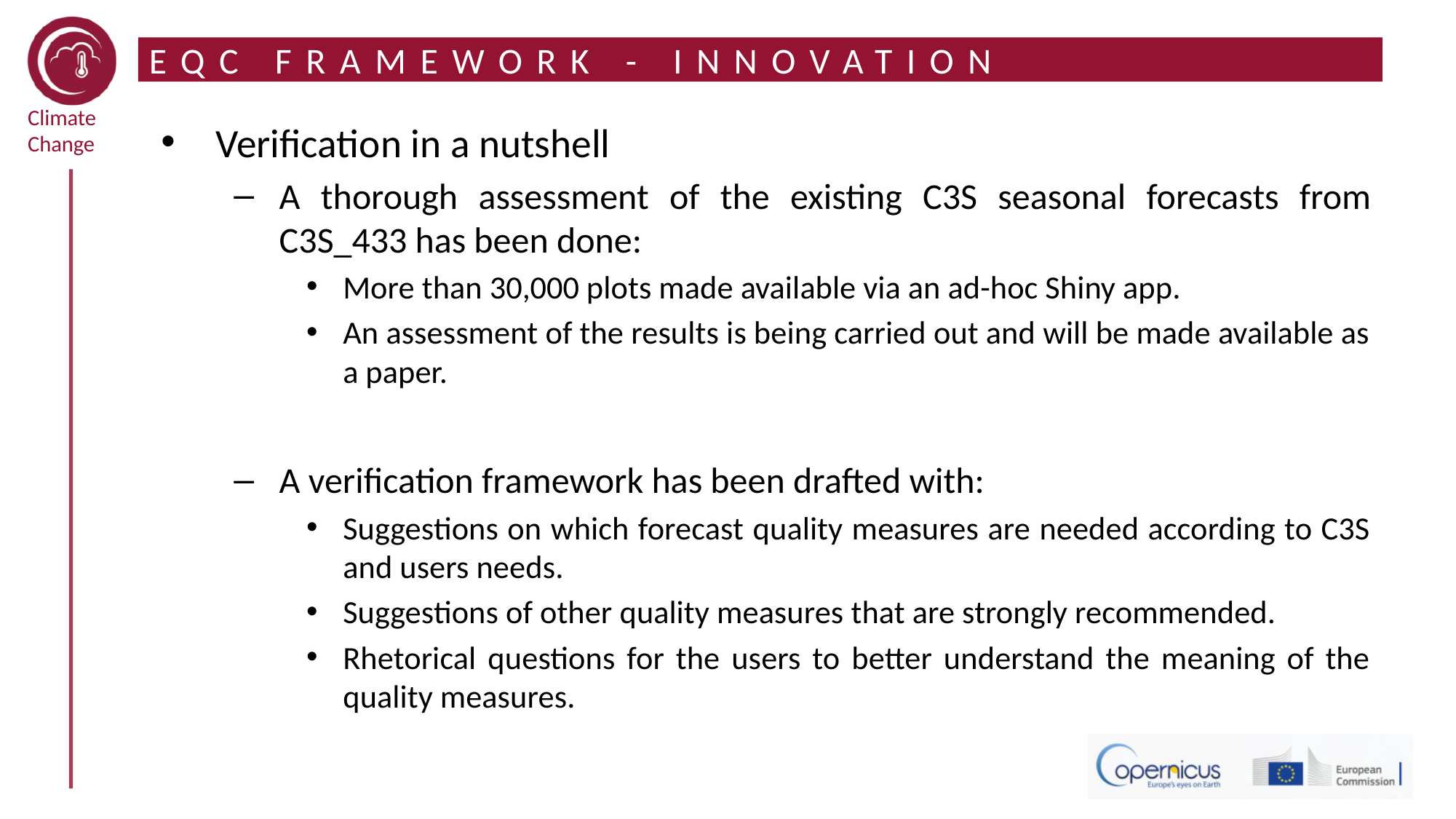

# EQC FRAMEWORK - INNOVATION
Verification in a nutshell
A thorough assessment of the existing C3S seasonal forecasts from C3S_433 has been done:
More than 30,000 plots made available via an ad-hoc Shiny app.
An assessment of the results is being carried out and will be made available as a paper.

A verification framework has been drafted with:
Suggestions on which forecast quality measures are needed according to C3S and users needs.
Suggestions of other quality measures that are strongly recommended.
Rhetorical questions for the users to better understand the meaning of the quality measures.